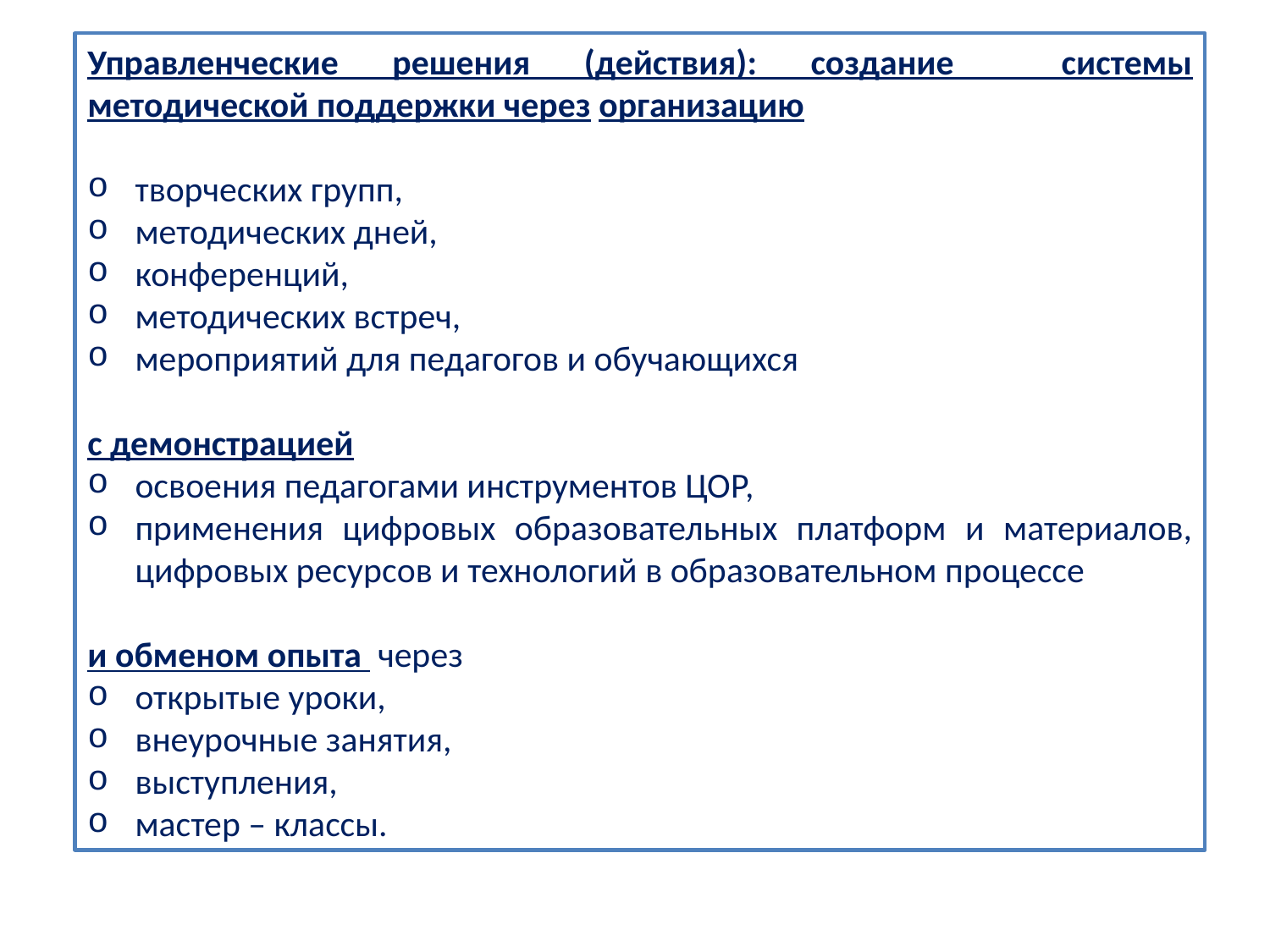

Управленческие решения (действия): создание  системы методической поддержки через организацию

творческих групп,
методических дней,
конференций,
методических встреч,
мероприятий для педагогов и обучающихся

с демонстрацией
освоения педагогами инструментов ЦОР,
применения цифровых образовательных платформ и материалов, цифровых ресурсов и технологий в образовательном процессе

и обменом опыта  через
открытые уроки,
внеурочные занятия,
выступления,
мастер – классы.